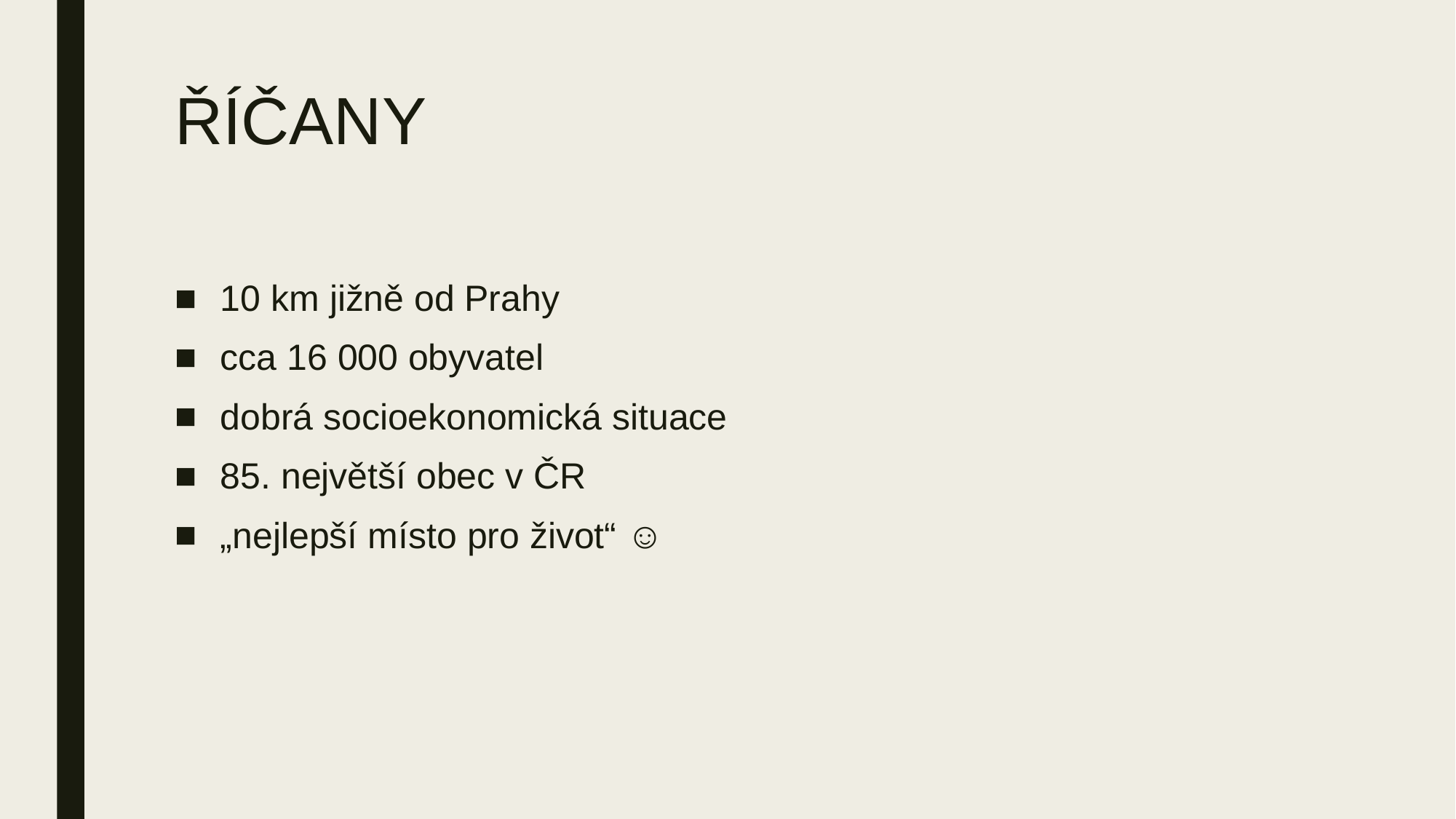

# ŘÍČANY
10 km jižně od Prahy
cca 16 000 obyvatel
dobrá socioekonomická situace
85. největší obec v ČR
„nejlepší místo pro život“ ☺